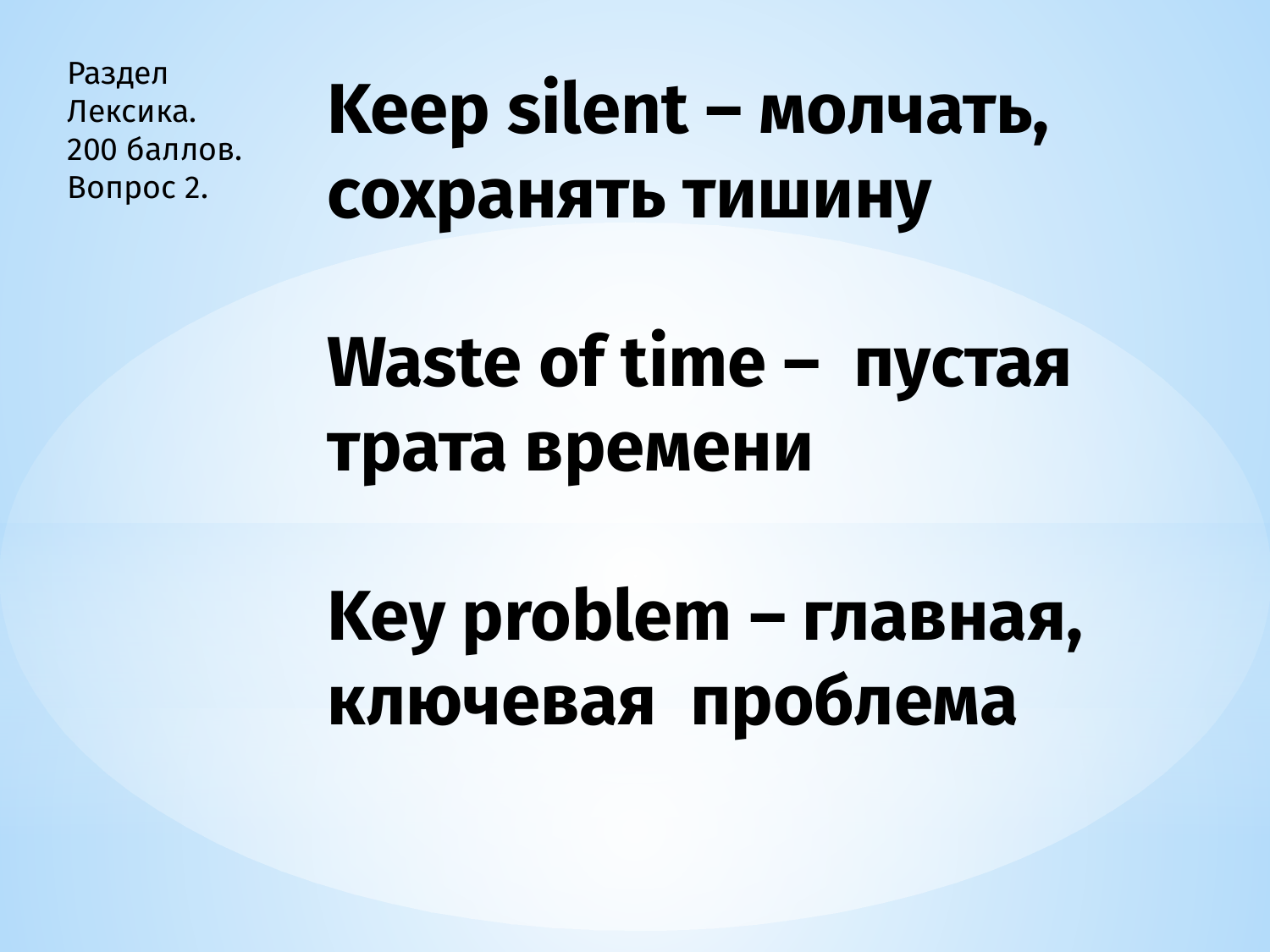

Раздел
Лексика.
200 баллов.
Вопрос 2.
Keep silent – молчать, сохранять тишину

Waste of time –  пустая трата времени

Key problem – главная, ключевая  проблема